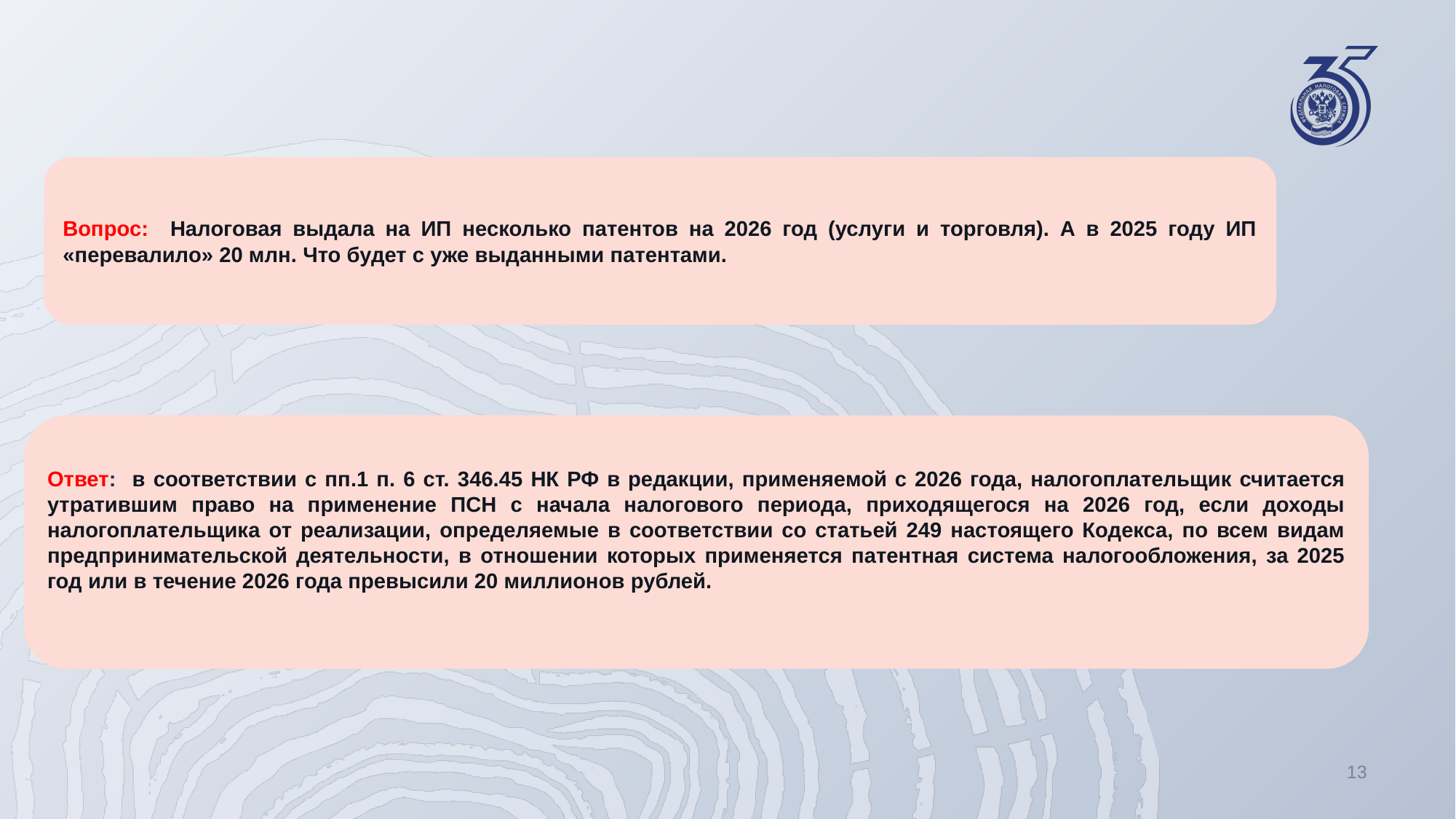

Вопрос:  Налоговая выдала на ИП несколько патентов на 2026 год (услуги и торговля). А в 2025 году ИП «перевалило» 20 млн. Что будет с уже выданными патентами.
Ответ:  в соответствии с пп.1 п. 6 ст. 346.45 НК РФ в редакции, применяемой с 2026 года, налогоплательщик считается утратившим право на применение ПСН с начала налогового периода, приходящегося на 2026 год, если доходы налогоплательщика от реализации, определяемые в соответствии со статьей 249 настоящего Кодекса, по всем видам предпринимательской деятельности, в отношении которых применяется патентная система налогообложения, за 2025 год или в течение 2026 года превысили 20 миллионов рублей.

13